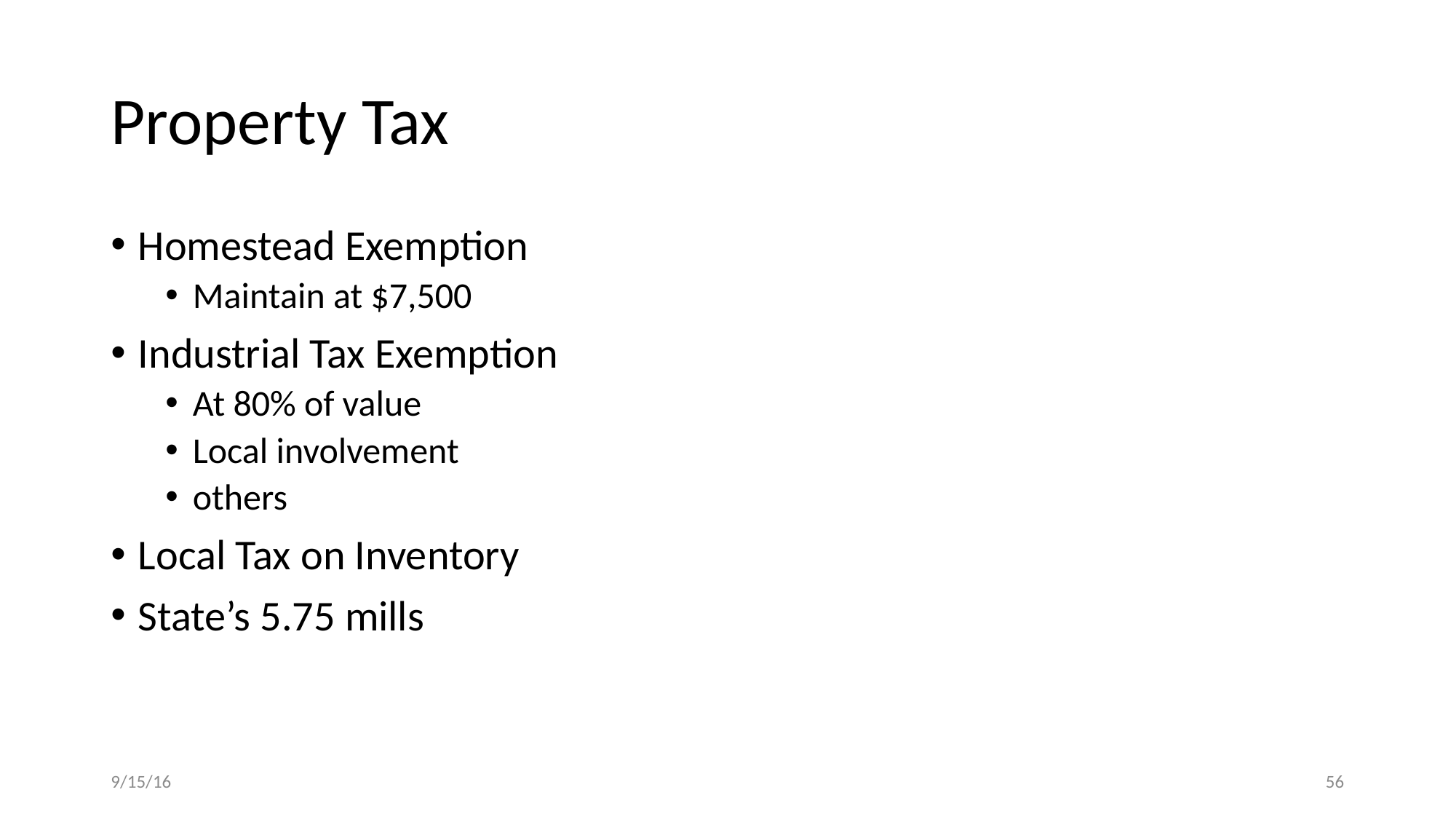

# Property Tax
Homestead Exemption
Maintain at $7,500
Industrial Tax Exemption
At 80% of value
Local involvement
others
Local Tax on Inventory
State’s 5.75 mills
9/15/16
56